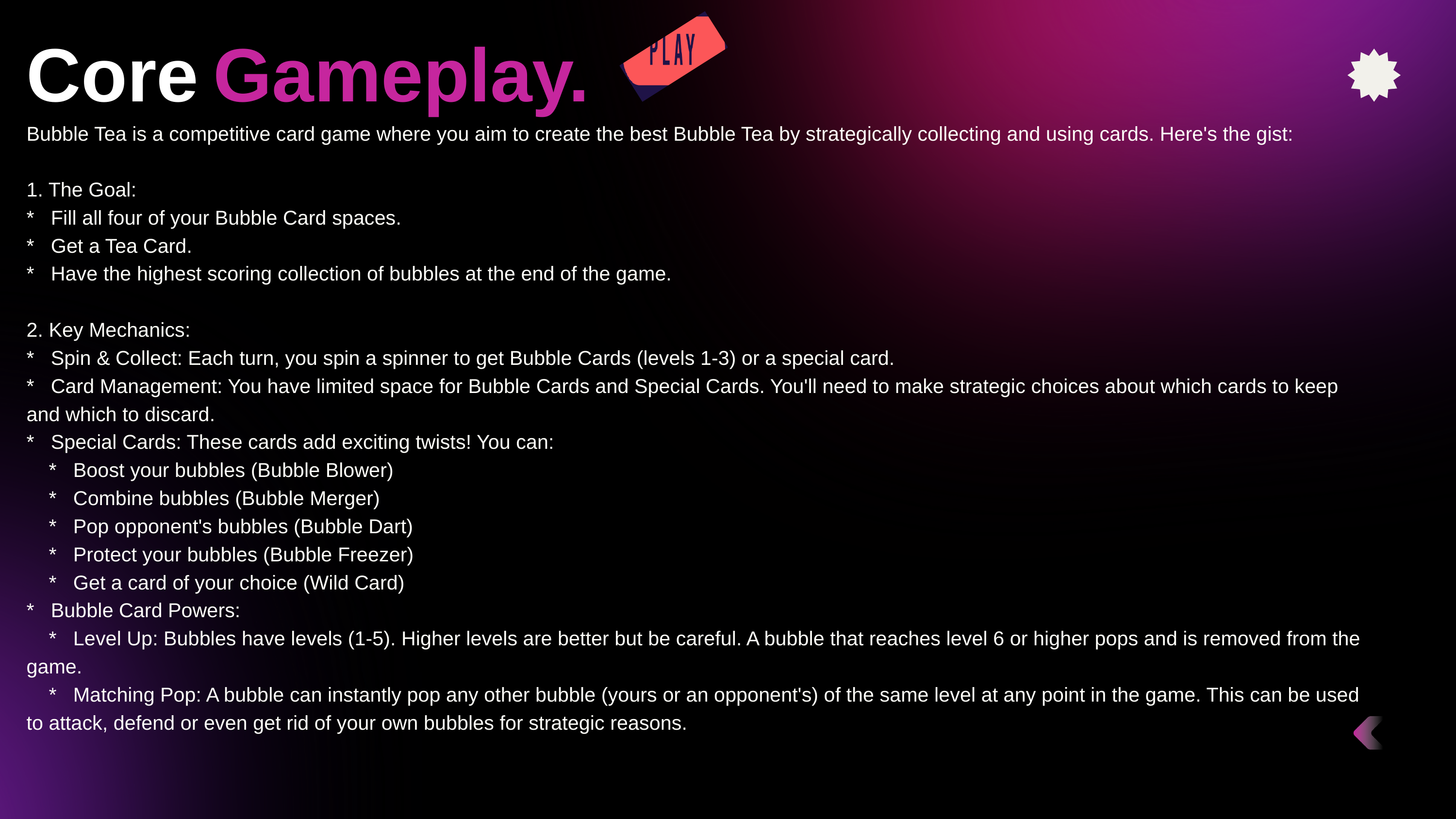

Core
Gameplay.

Bubble Tea is a competitive card game where you aim to create the best Bubble Tea by strategically collecting and using cards. Here's the gist:

1. The Goal:
*   Fill all four of your Bubble Card spaces.
*   Get a Tea Card.
*   Have the highest scoring collection of bubbles at the end of the game.

2. Key Mechanics:
*   Spin & Collect: Each turn, you spin a spinner to get Bubble Cards (levels 1-3) or a special card.
*   Card Management: You have limited space for Bubble Cards and Special Cards. You'll need to make strategic choices about which cards to keep and which to discard.
*   Special Cards: These cards add exciting twists! You can:
    *   Boost your bubbles (Bubble Blower)
    *   Combine bubbles (Bubble Merger)
    *   Pop opponent's bubbles (Bubble Dart)
    *   Protect your bubbles (Bubble Freezer)
    *   Get a card of your choice (Wild Card)
*   Bubble Card Powers:
    *   Level Up: Bubbles have levels (1-5). Higher levels are better but be careful. A bubble that reaches level 6 or higher pops and is removed from the game.
    *   Matching Pop: A bubble can instantly pop any other bubble (yours or an opponent's) of the same level at any point in the game. This can be used to attack, defend or even get rid of your own bubbles for strategic reasons.